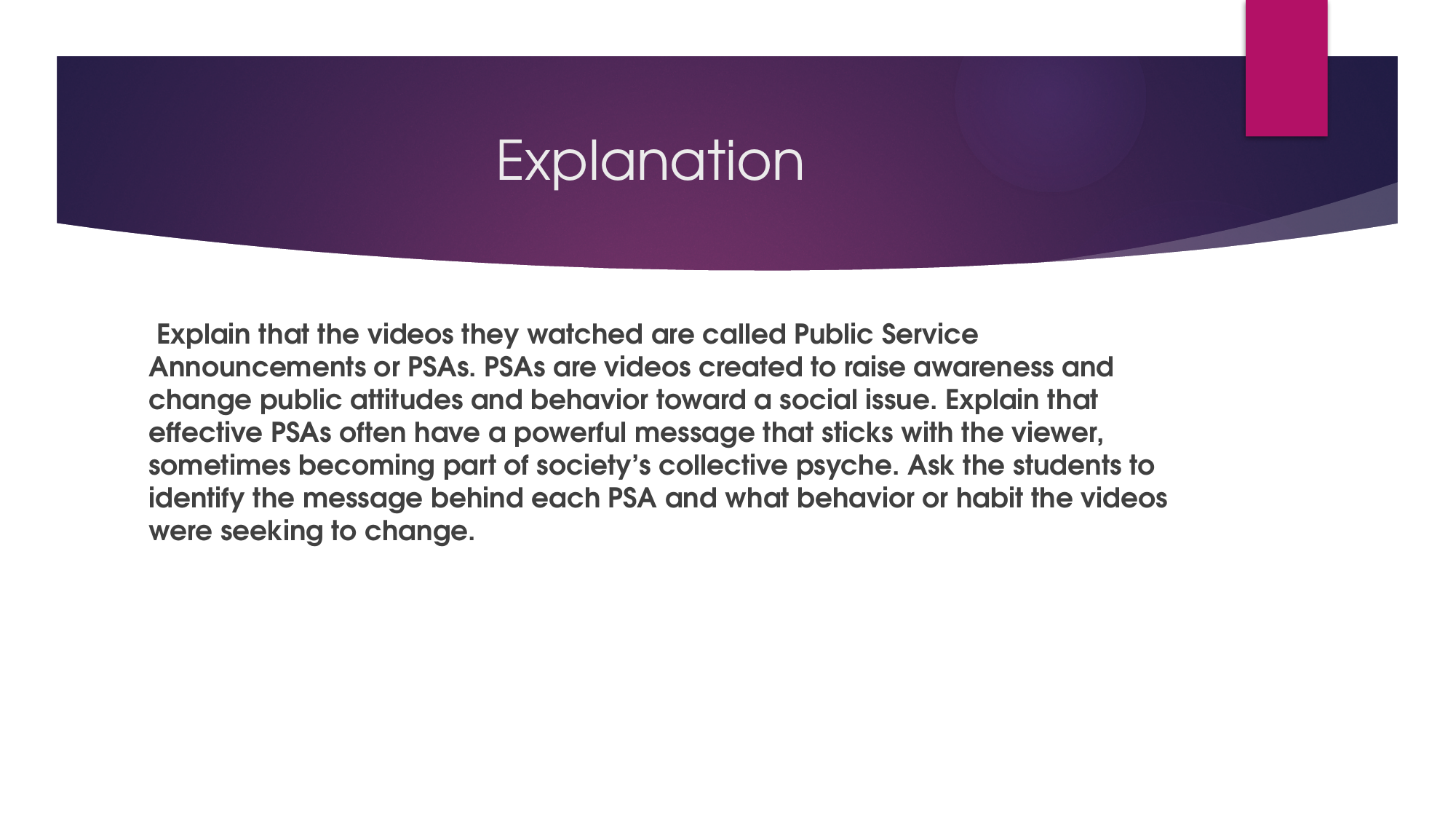

# Explanation
 Explain that the videos they watched are called Public Service Announcements or PSAs. PSAs are videos created to raise awareness and change public attitudes and behavior toward a social issue. Explain that effective PSAs often have a powerful message that sticks with the viewer, sometimes becoming part of society’s collective psyche. Ask the students to identify the message behind each PSA and what behavior or habit the videos were seeking to change.